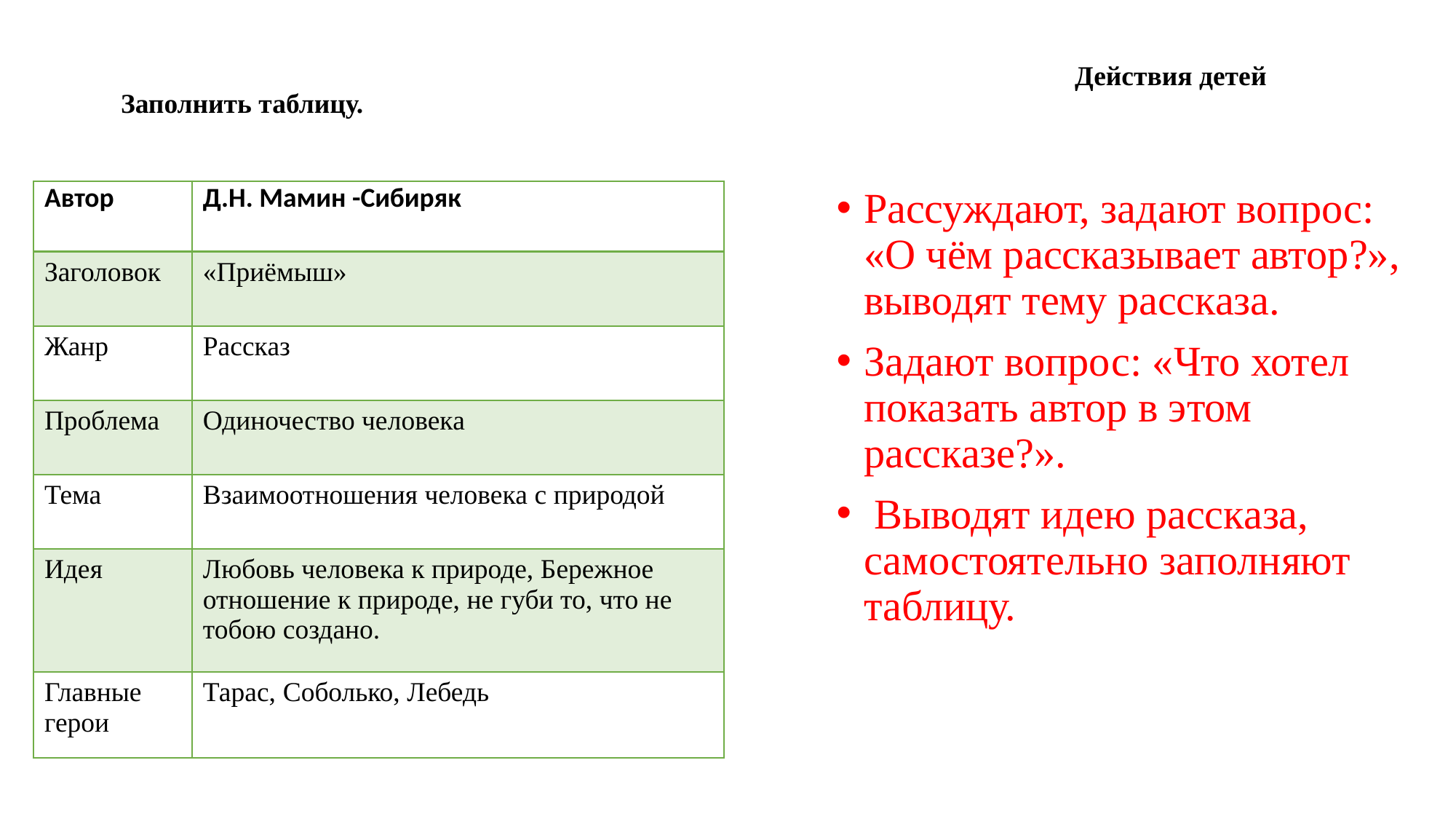

Действия детей
Заполнить таблицу.
| Автор | Д.Н. Мамин -Сибиряк |
| --- | --- |
| Заголовок | «Приёмыш» |
| Жанр | Рассказ |
| Проблема | Одиночество человека |
| Тема | Взаимоотношения человека с природой |
| Идея | Любовь человека к природе, Бережное отношение к природе, не губи то, что не тобою создано. |
| Главные герои | Тарас, Соболько, Лебедь |
Рассуждают, задают вопрос:  «О чём рассказывает автор?», выводят тему рассказа.
Задают вопрос: «Что хотел показать автор в этом рассказе?».
 Выводят идею рассказа, самостоятельно заполняют таблицу.